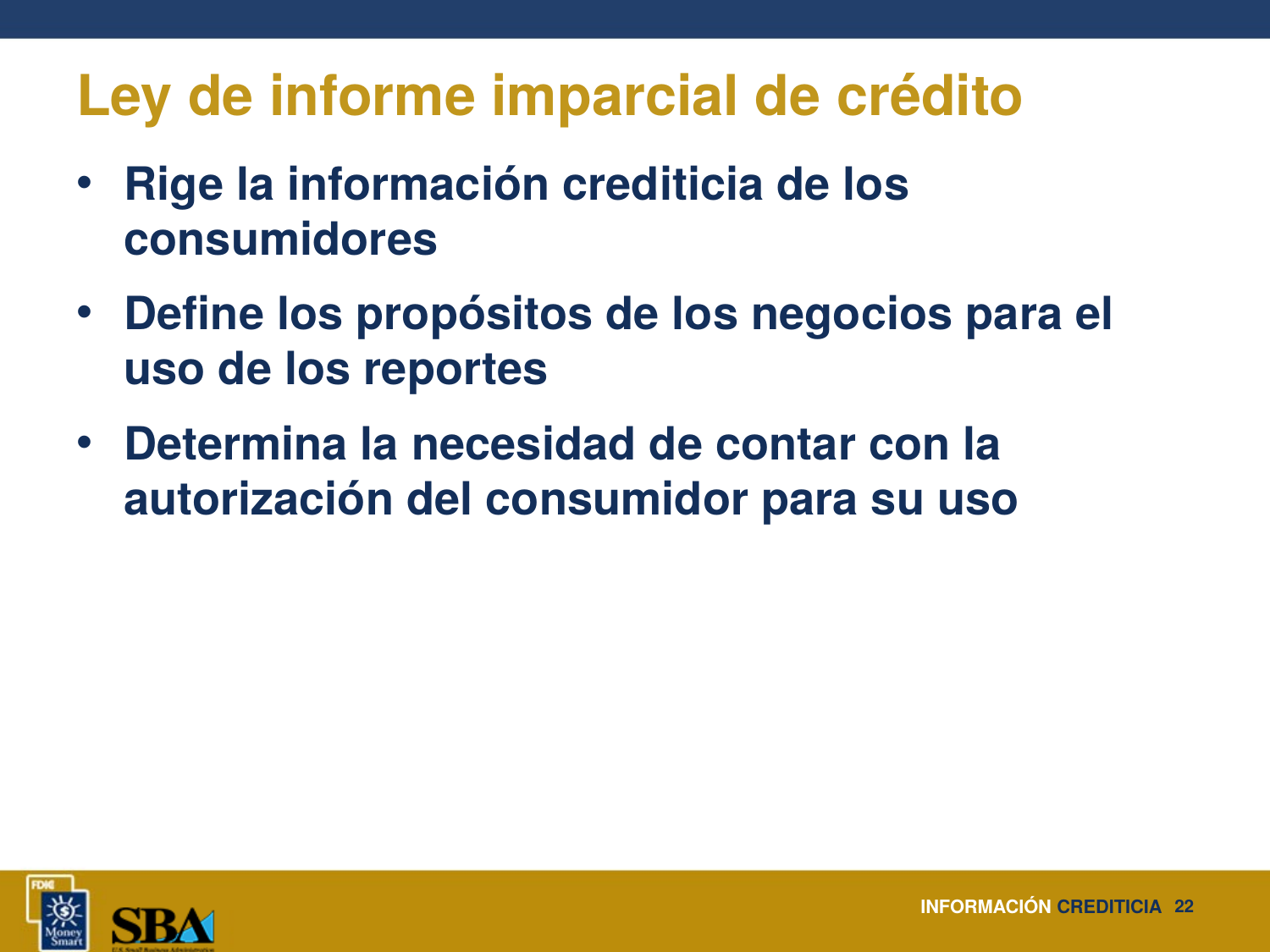

# Ley de informe imparcial de crédito
Rige la información crediticia de los consumidores
Define los propósitos de los negocios para el uso de los reportes
Determina la necesidad de contar con la autorización del consumidor para su uso